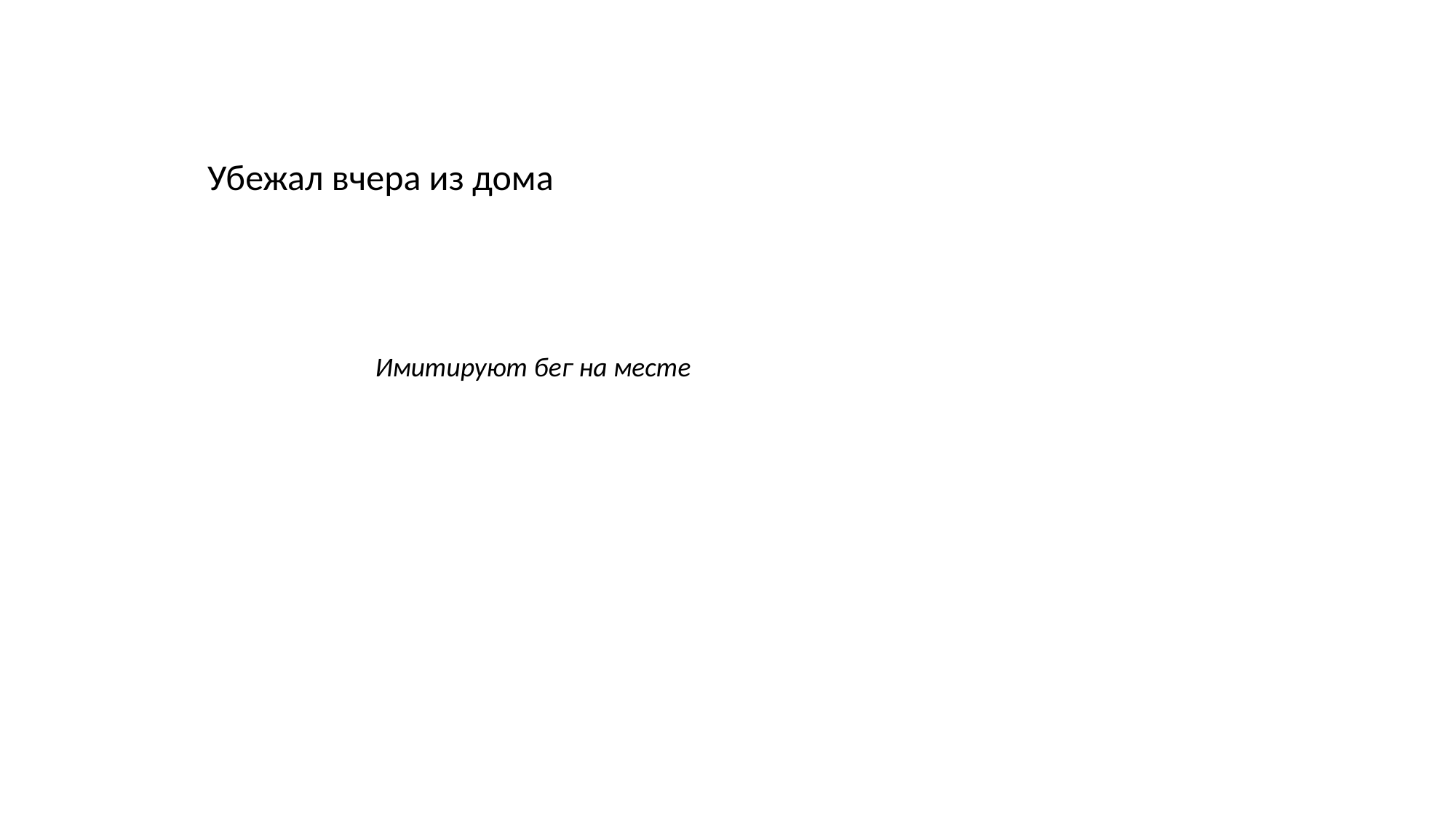

Убежал вчера из дома
Имитируют бег на месте